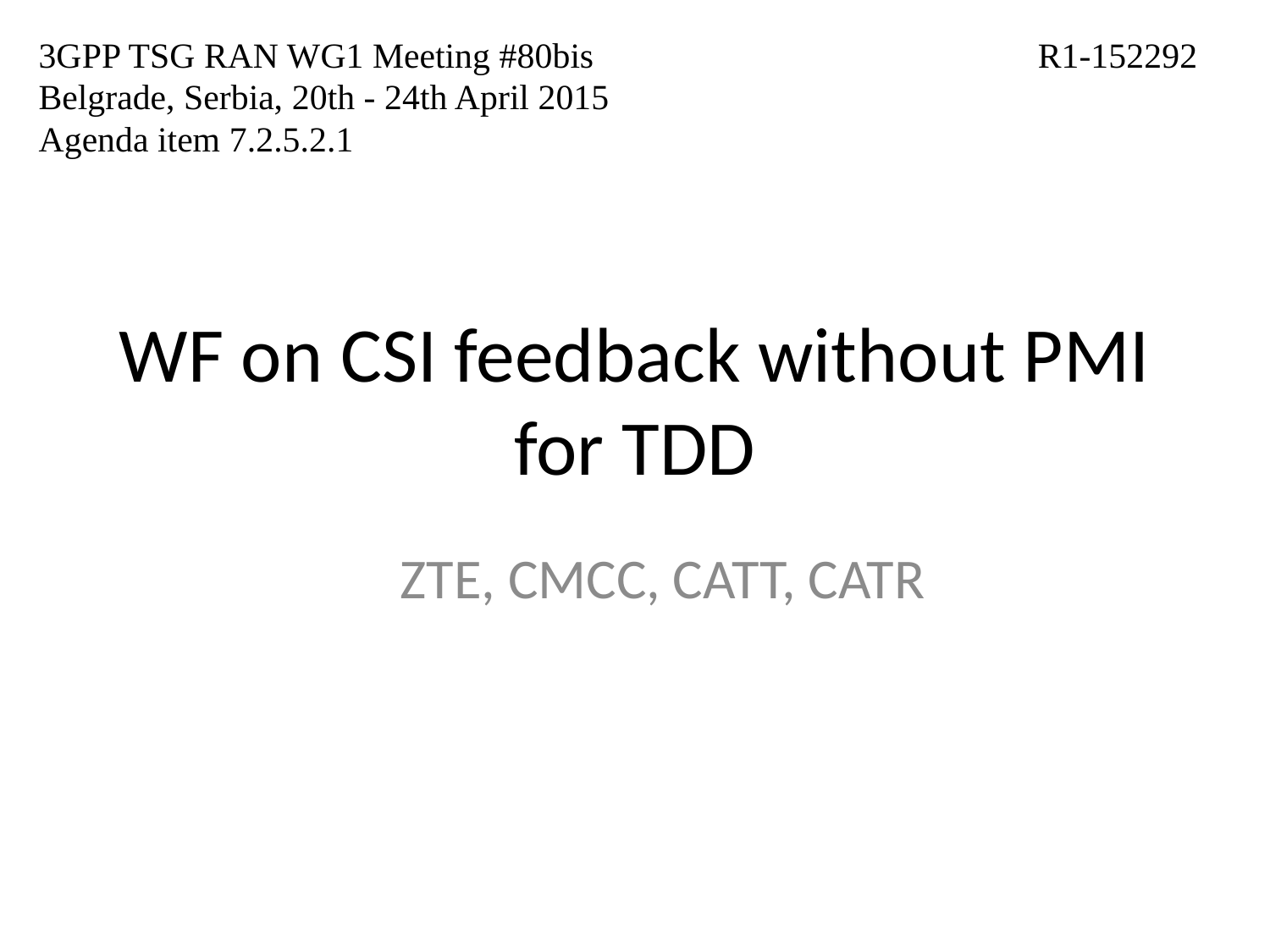

3GPP TSG RAN WG1 Meeting #80bis
Belgrade, Serbia, 20th - 24th April 2015
Agenda item 7.2.5.2.1
R1-152292
# WF on CSI feedback without PMI for TDD
ZTE, CMCC, CATT, CATR